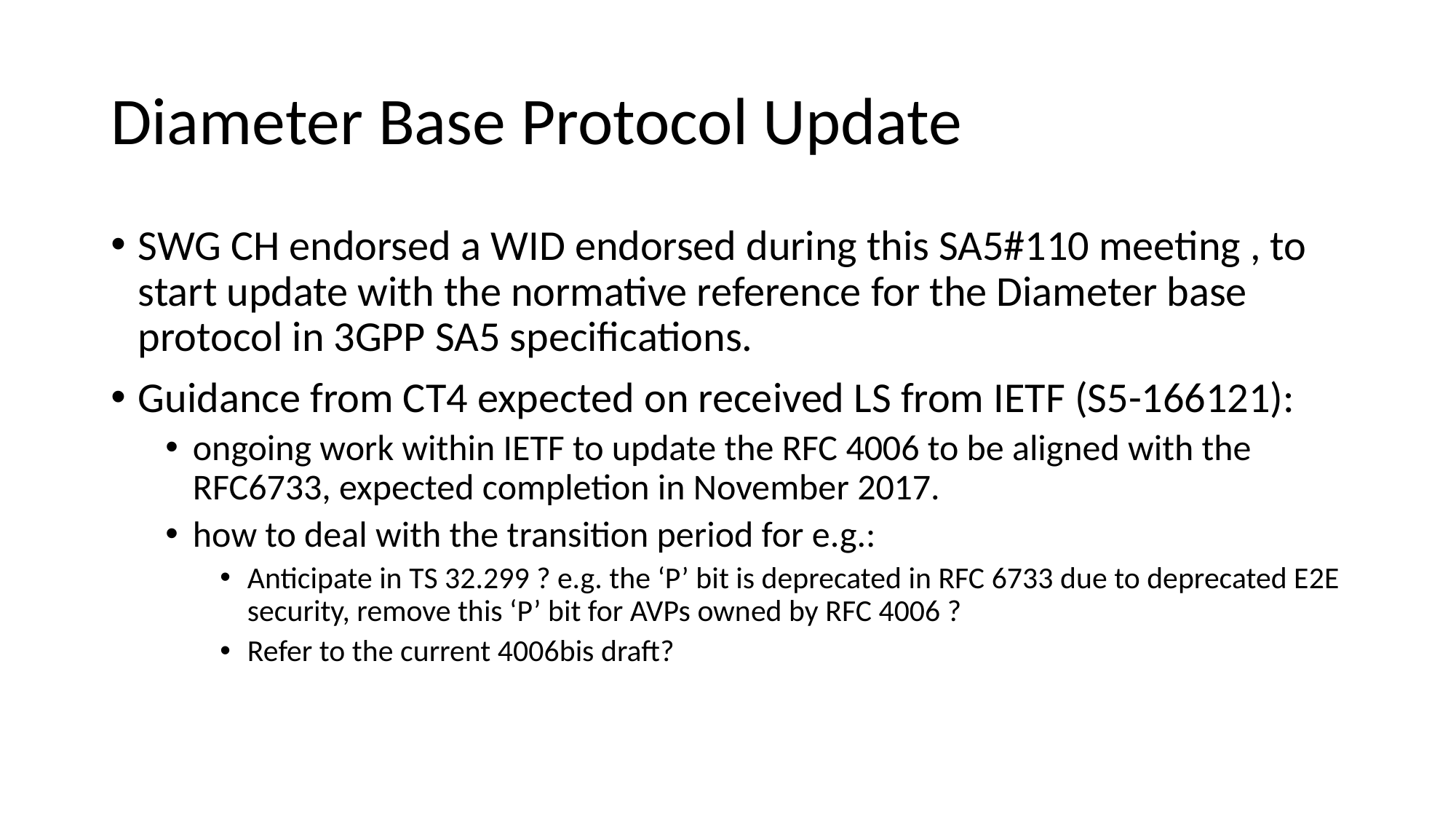

# Diameter Base Protocol Update
SWG CH endorsed a WID endorsed during this SA5#110 meeting , to start update with the normative reference for the Diameter base protocol in 3GPP SA5 specifications.
Guidance from CT4 expected on received LS from IETF (S5-166121):
ongoing work within IETF to update the RFC 4006 to be aligned with the RFC6733, expected completion in November 2017.
how to deal with the transition period for e.g.:
Anticipate in TS 32.299 ? e.g. the ‘P’ bit is deprecated in RFC 6733 due to deprecated E2E security, remove this ‘P’ bit for AVPs owned by RFC 4006 ?
Refer to the current 4006bis draft?